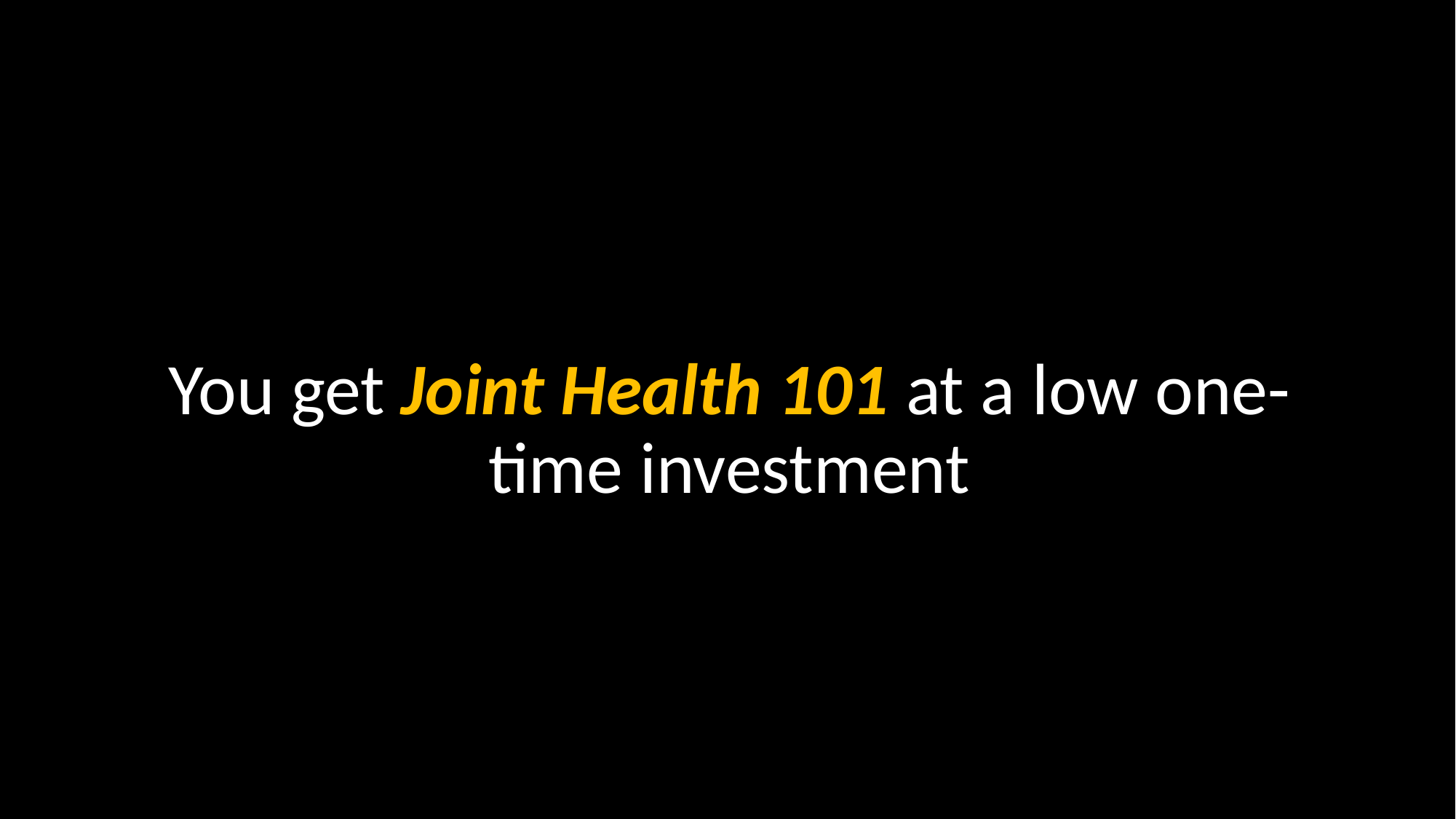

You get Joint Health 101 at a low one-time investment